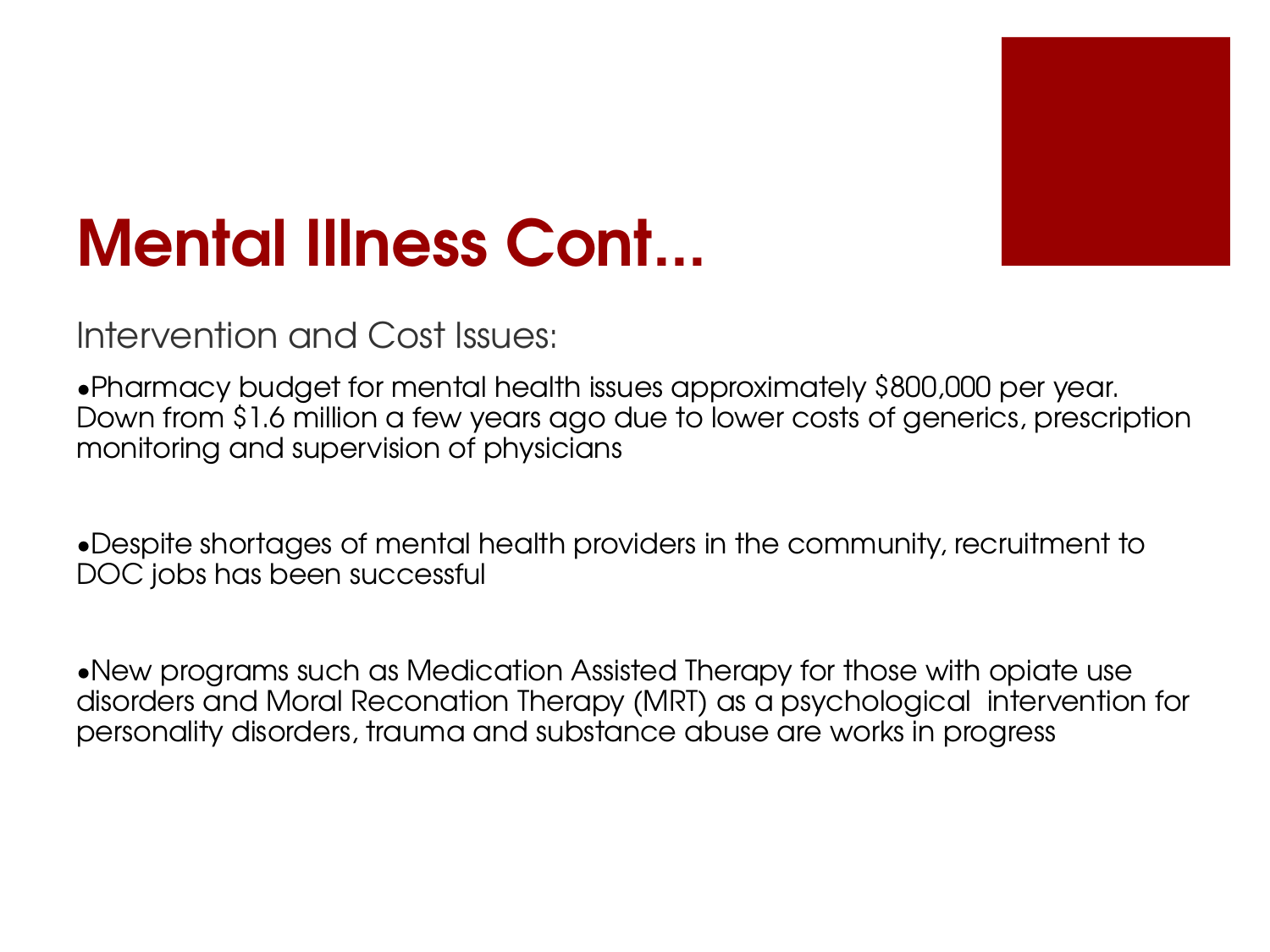

# Mental Illness Cont...
Intervention and Cost Issues:
•Pharmacy budget for mental health issues approximately $800,000 per year. Down from $1.6 million a few years ago due to lower costs of generics, prescription monitoring and supervision of physicians

•Despite shortages of mental health providers in the community, recruitment to DOC jobs has been successful

•New programs such as Medication Assisted Therapy for those with opiate use disorders and Moral Reconation Therapy (MRT) as a psychological  intervention for personality disorders, trauma and substance abuse are works in progress